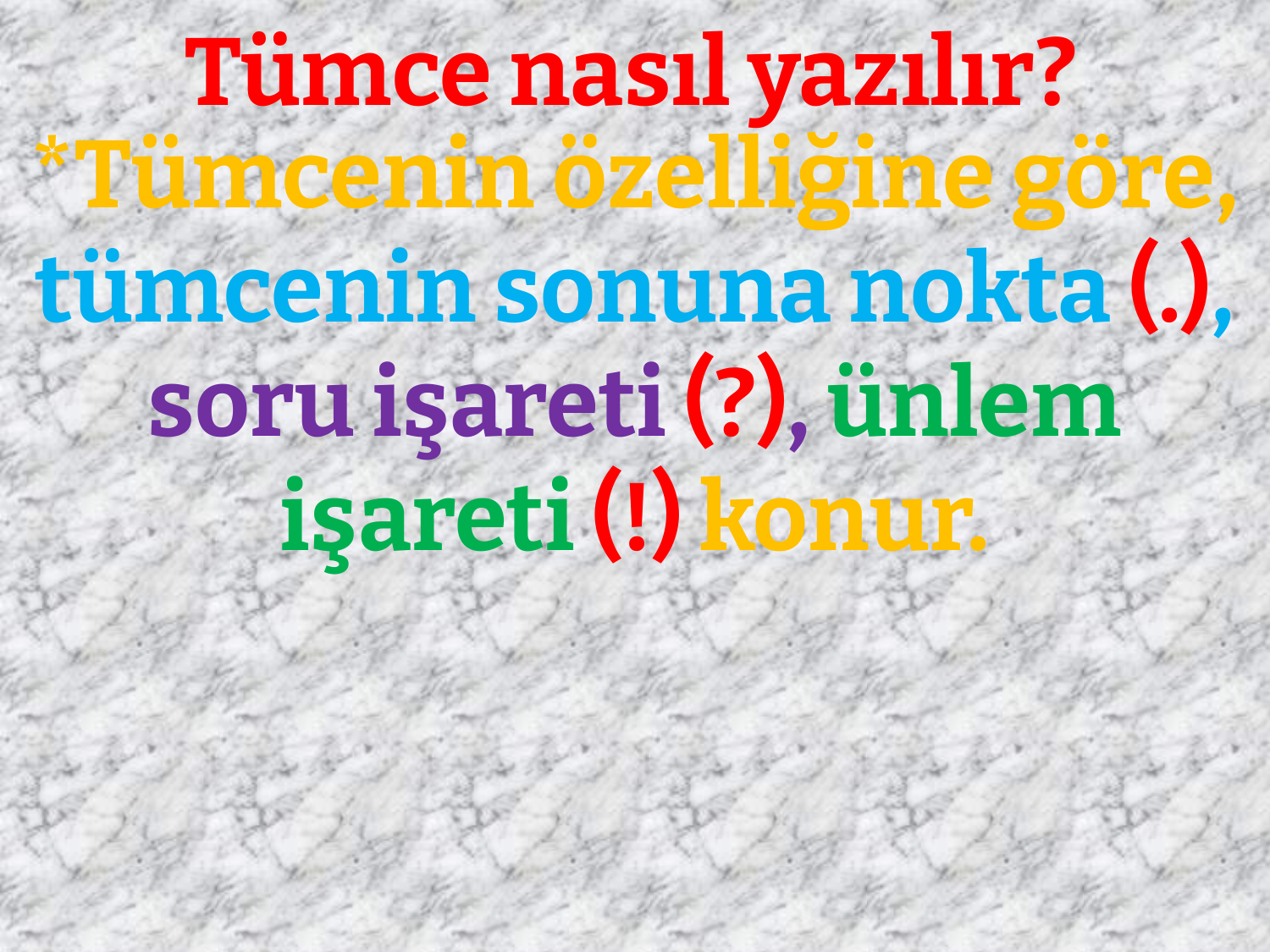

Tümce nasıl yazılır?
*Tümcenin özelliğine göre, tümcenin sonuna nokta (.), soru işareti (?), ünlem işareti (!) konur.